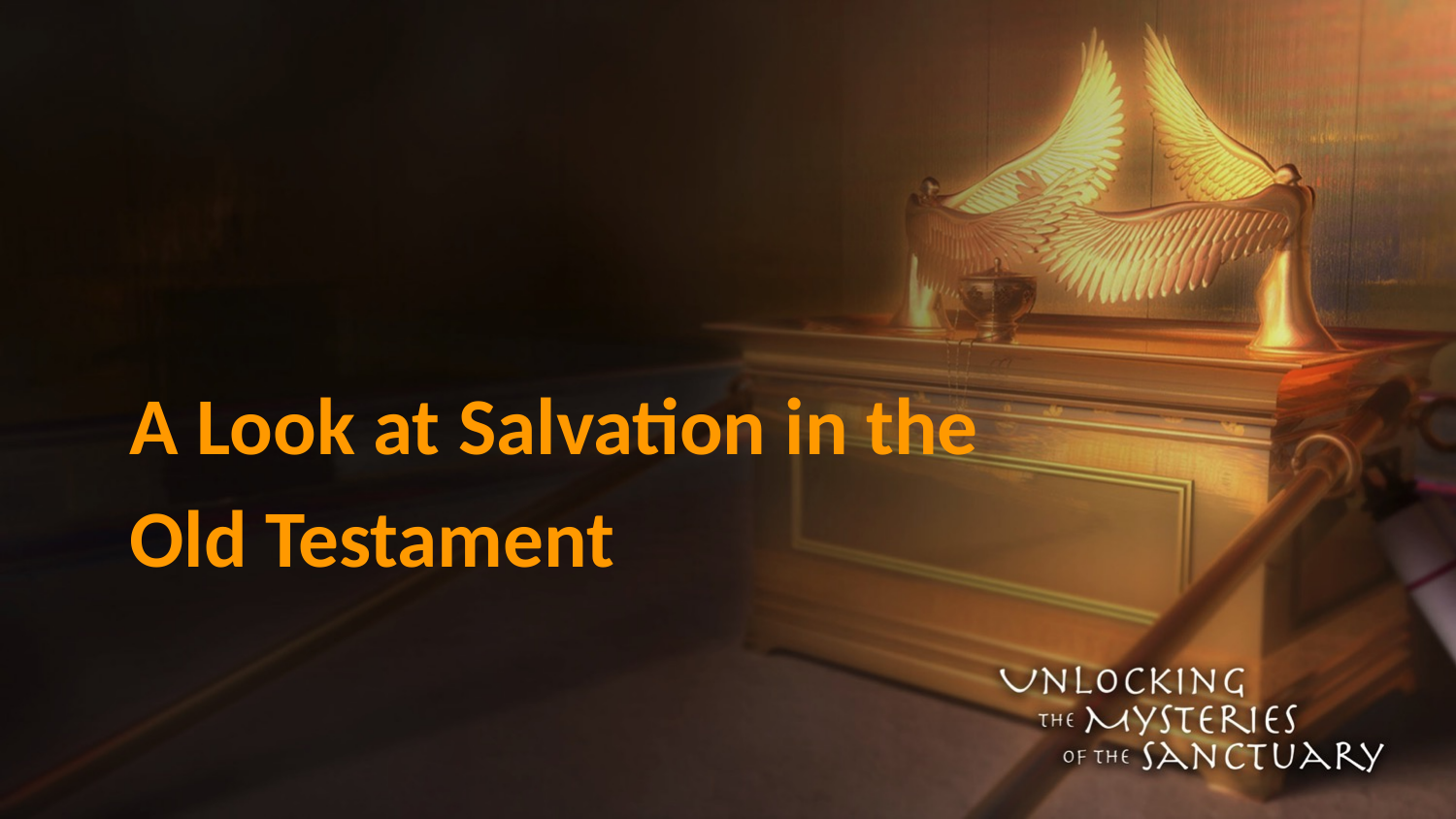

A Look at Salvation in the
Old Testament

#